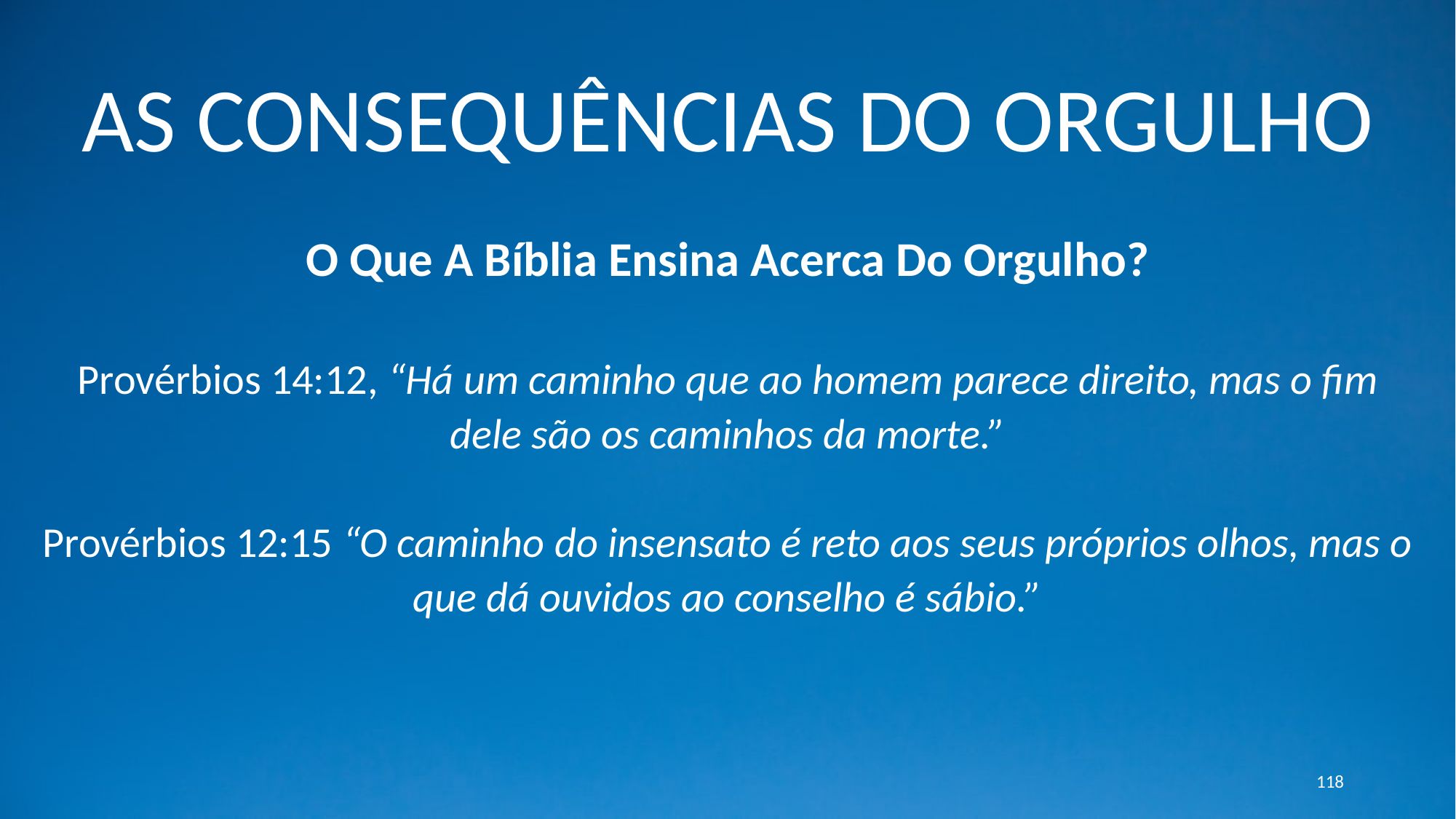

# AS CONSEQUÊNCIAS DO ORGULHO
O Que A Bíblia Ensina Acerca Do Orgulho?

Provérbios 14:12, “Há um caminho que ao homem parece direito, mas o fim dele são os caminhos da morte.”

Provérbios 12:15 “O caminho do insensato é reto aos seus próprios olhos, mas o que dá ouvidos ao conselho é sábio.”

118